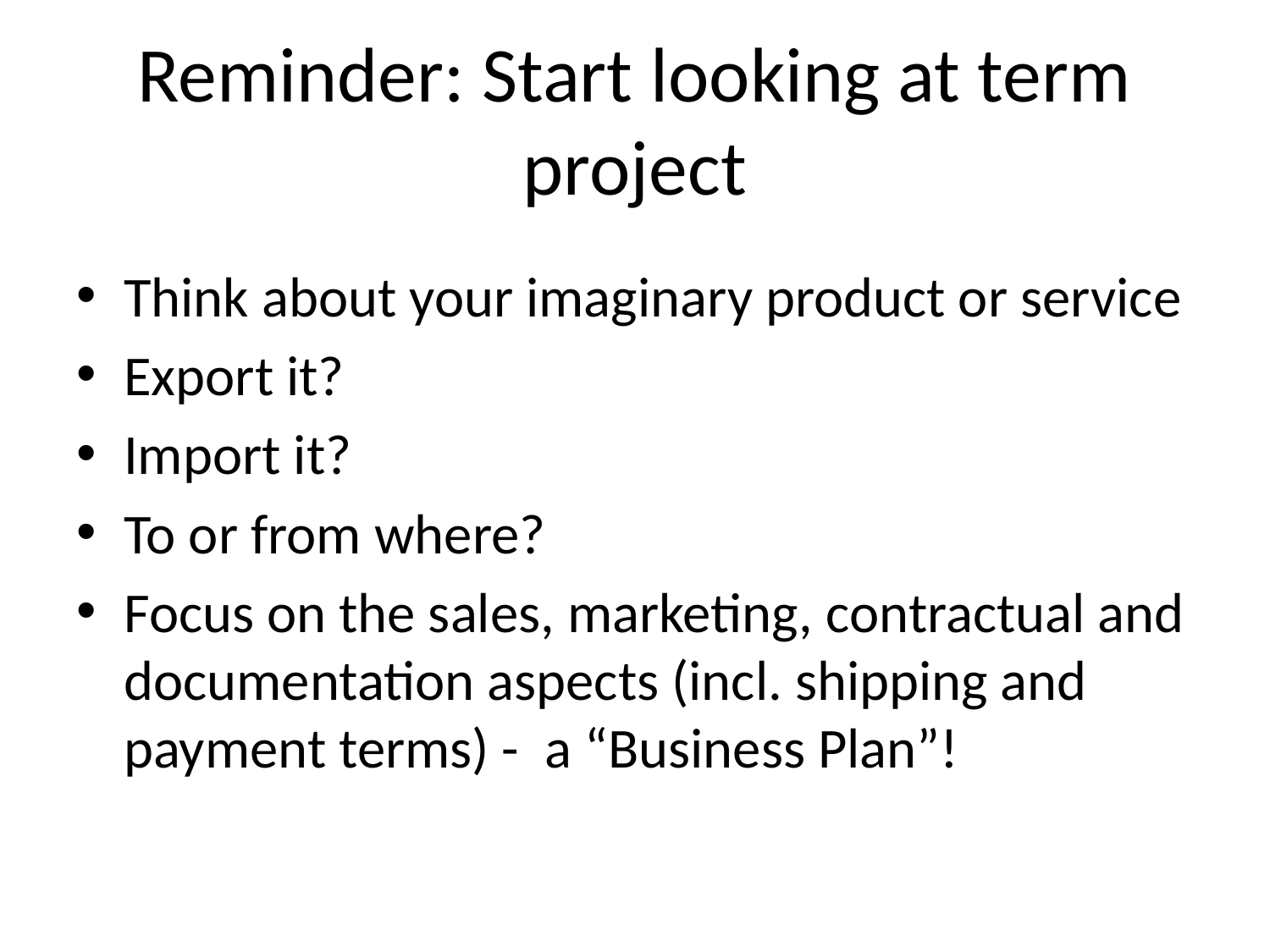

# Reminder: Start looking at term project
Think about your imaginary product or service
Export it?
Import it?
To or from where?
Focus on the sales, marketing, contractual and documentation aspects (incl. shipping and payment terms) -  a “Business Plan”!